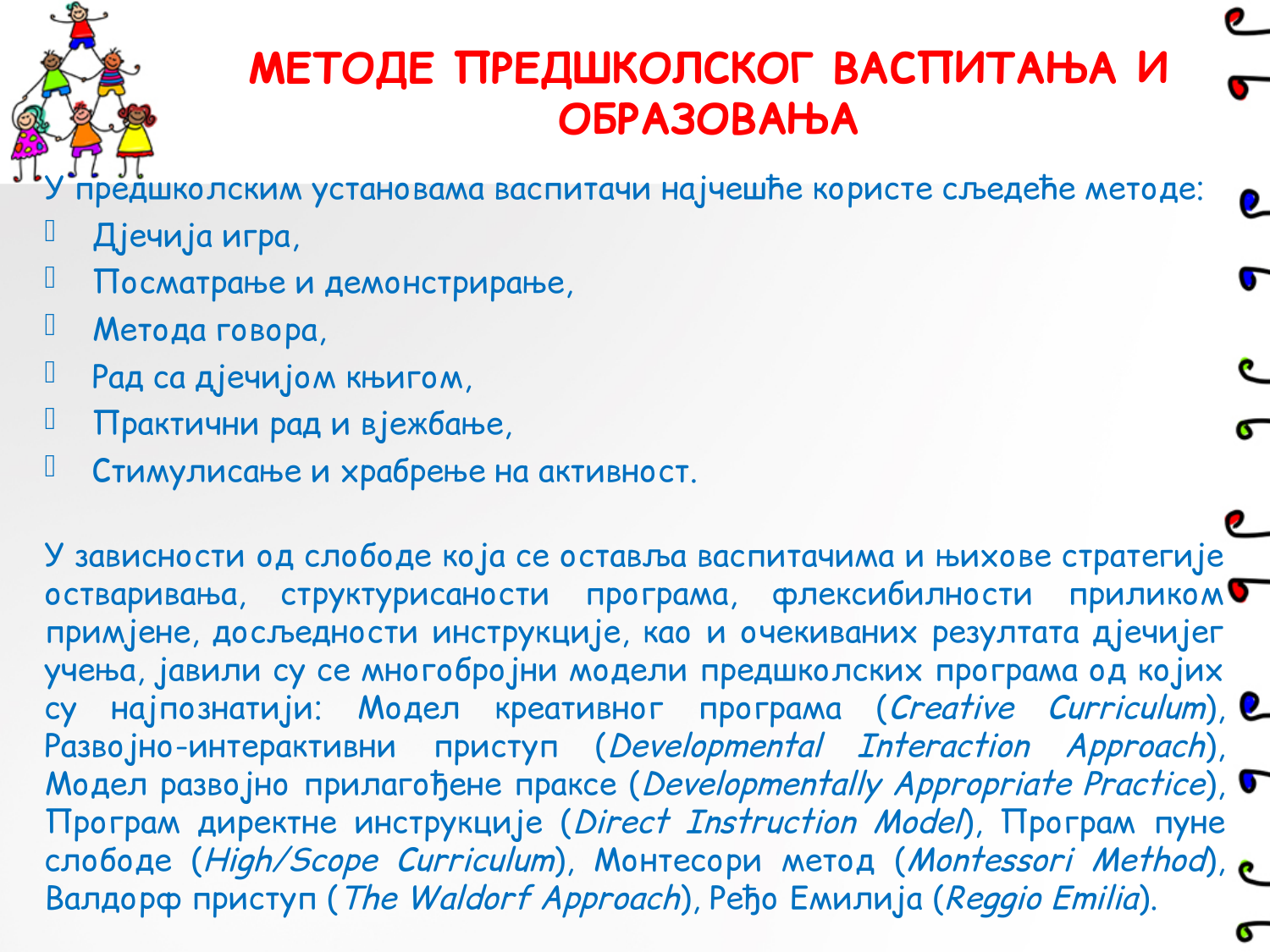

# МЕТОДЕ ПРЕДШКОЛСКОГ ВАСПИТАЊА И ОБРАЗОВАЊА
У предшколским установама васпитачи најчешће користе сљедеће методе:
Дјечија игра,
Посматрање и демонстрирање,
Метода говора,
Рад са дјечијом књигом,
Практични рад и вјежбање,
Стимулисање и храбрење на активност.

У зависности од слободе која се оставља васпитачима и њихове стратегије остваривања, структурисаности програма, флексибилности приликом примјене, досљедности инструкције, као и очекиваних резултата дјечијег учења, јавили су се многобројни модели предшколских програма од којих су најпознатији: Модел креативног програма (Creative Curriculum), Развојно-интерактивни приступ (Developmental Interaction Approach), Модел развојно прилагођене праксе (Developmentally Appropriate Practice), Програм директне инструкције (Direct Instruction Model), Програм пуне слободе (High/Scope Curriculum), Монтесори метод (Montessori Method), Валдорф приступ (The Waldorf Approach), Ређо Емилија (Reggio Emilia).